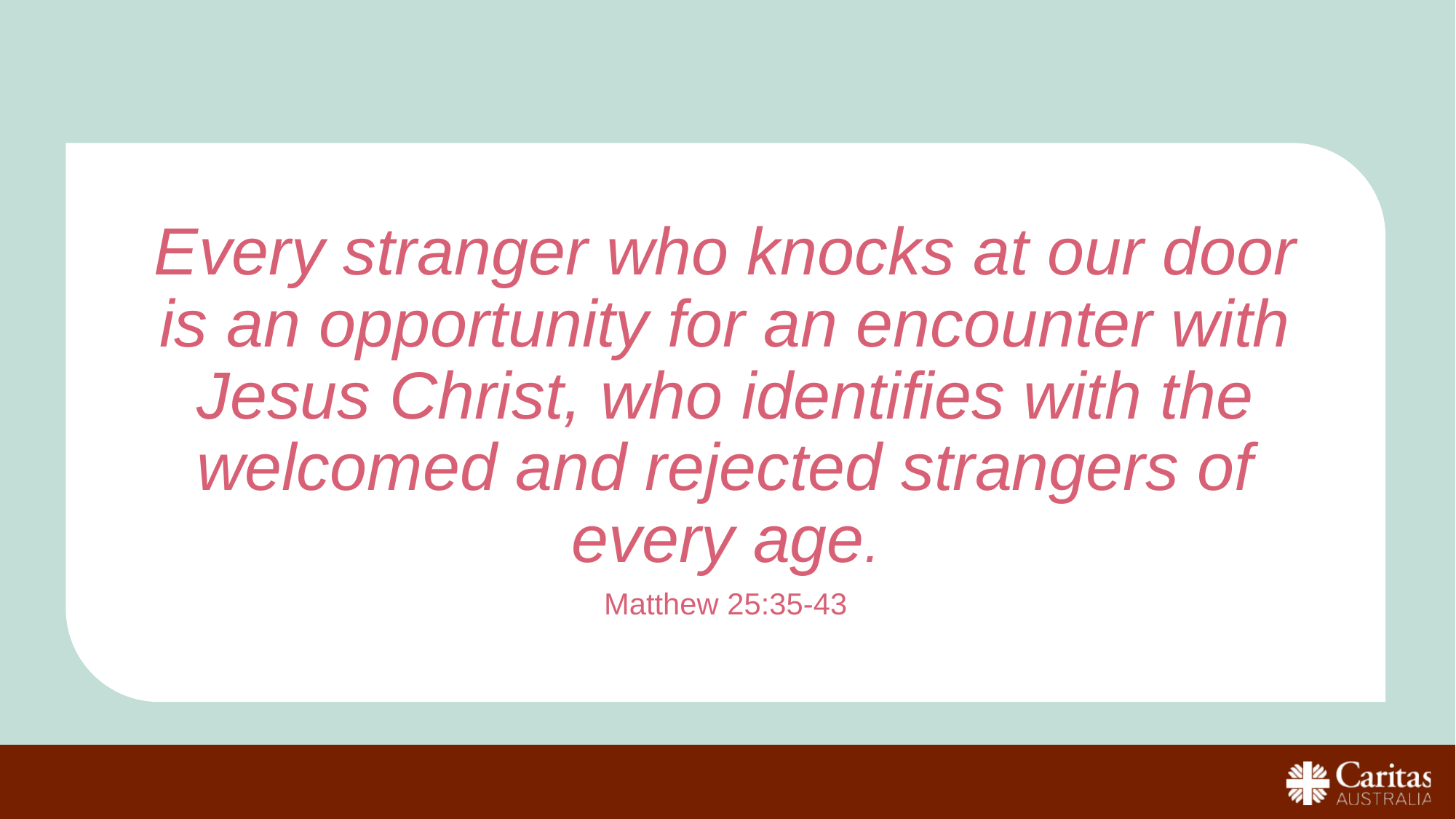

Every stranger who knocks at our door is an opportunity for an encounter with Jesus Christ, who identifies with the welcomed and rejected strangers of every age.
Matthew 25:35-43